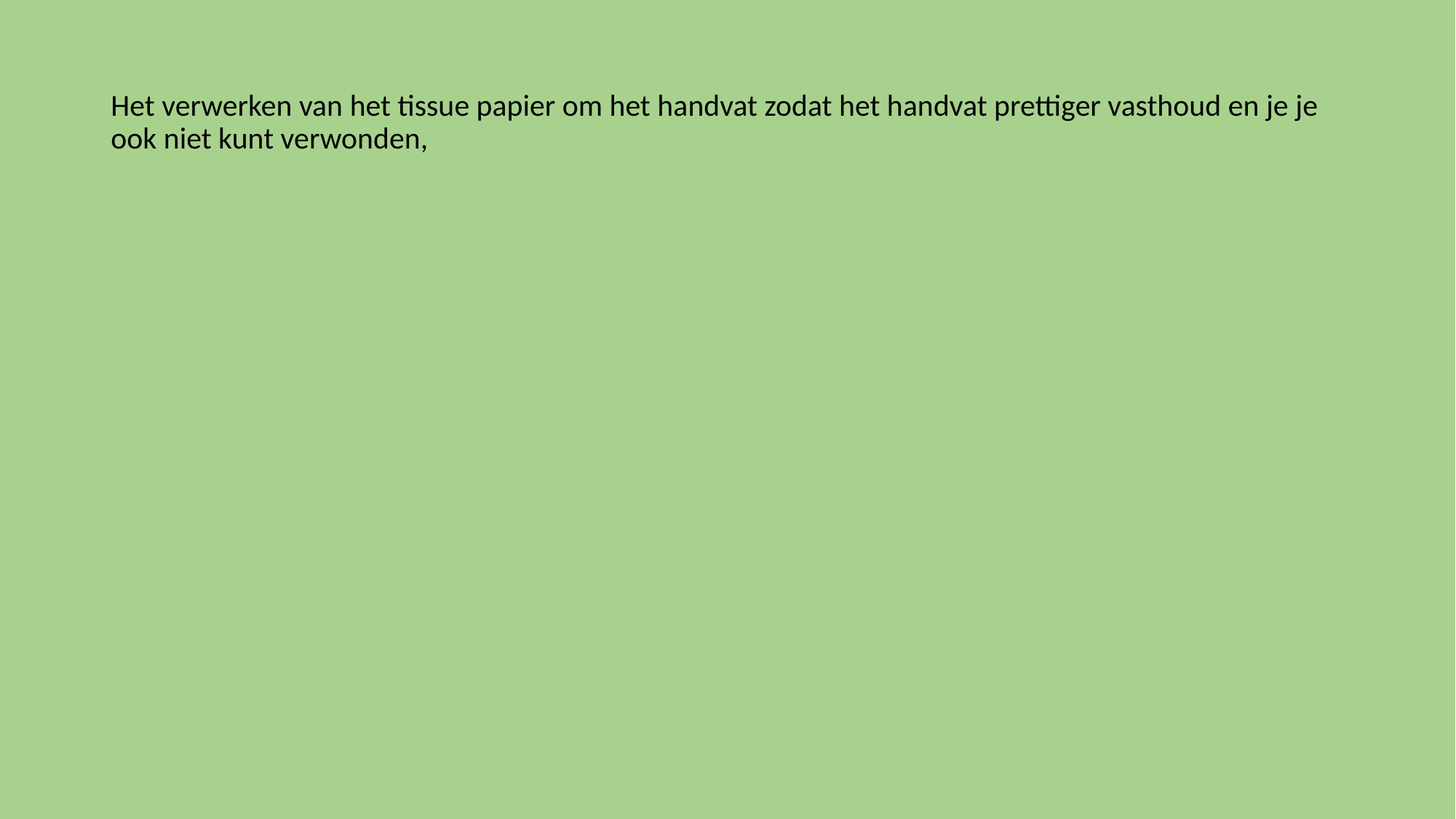

# Het verwerken van het tissue papier om het handvat zodat het handvat prettiger vasthoud en je je ook niet kunt verwonden,